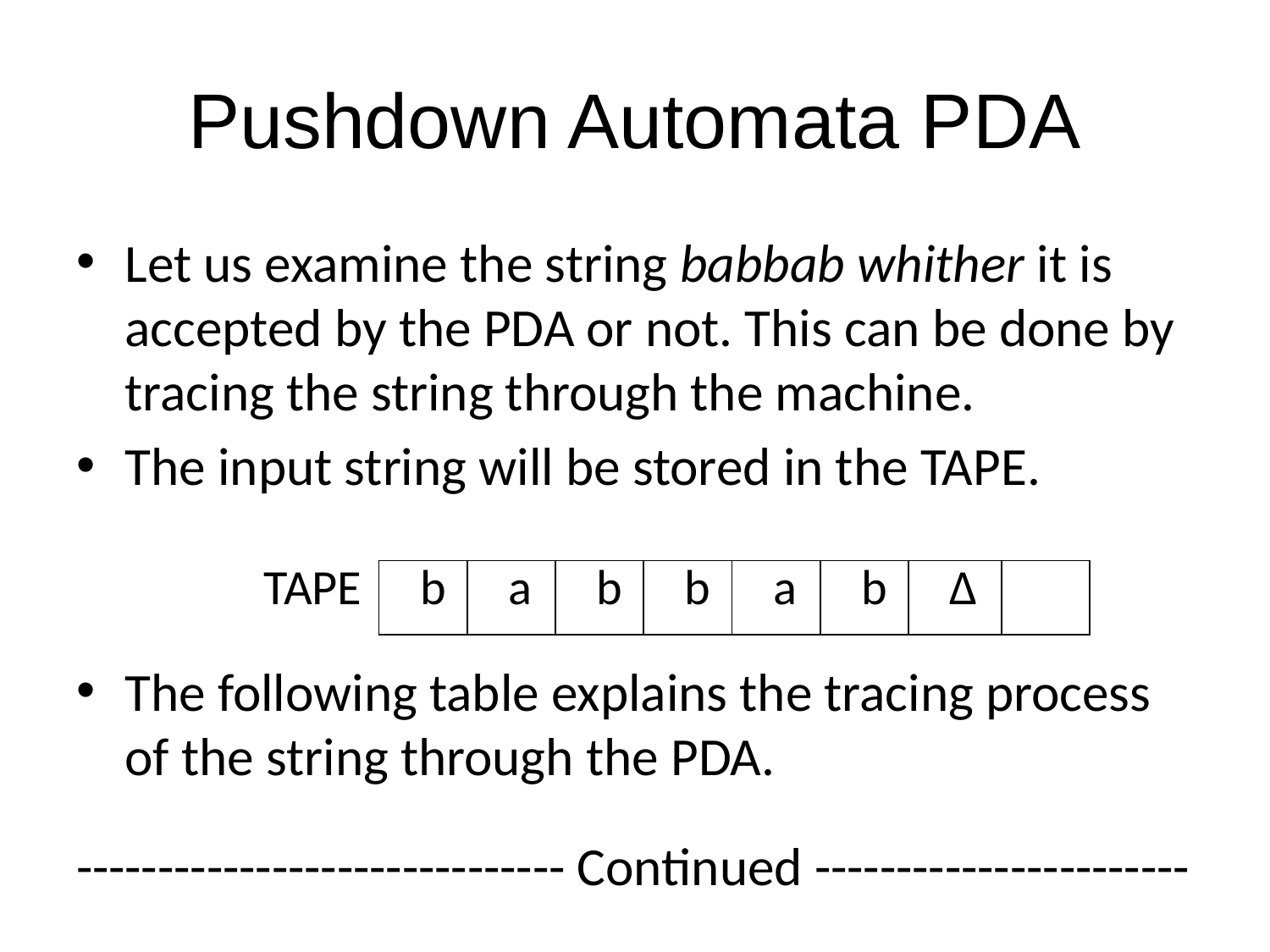

# Pushdown Automata PDA
Let us examine the string babbab whither it is accepted by the PDA or not. This can be done by tracing the string through the machine.
The input string will be stored in the TAPE.

The following table explains the tracing process of the string through the PDA.

------------------------------ Continued -----------------------

| TAPE | b | a | b | b | a | b | Δ |  |
| --- | --- | --- | --- | --- | --- | --- | --- | --- |